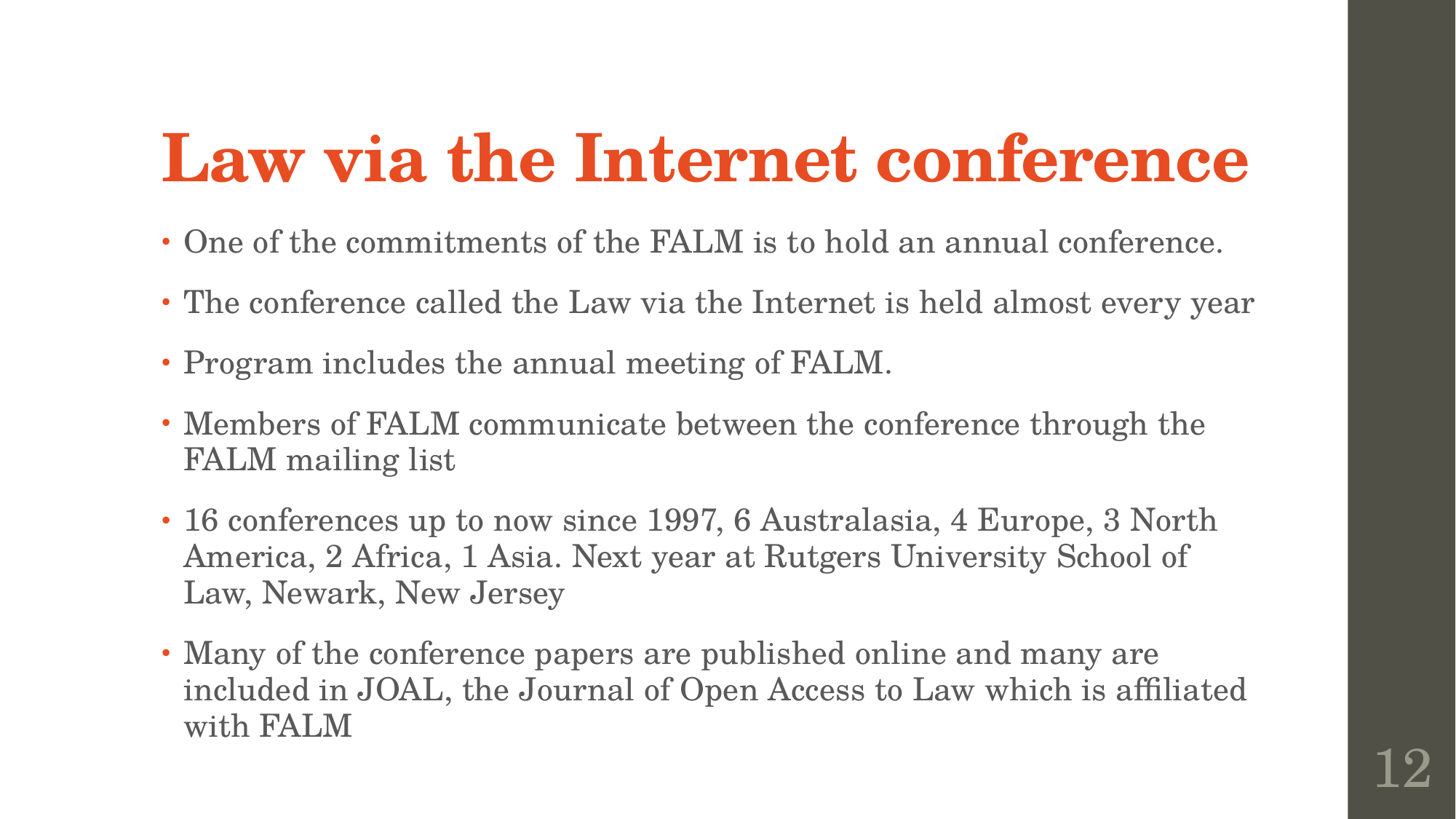

# Law via the Internet conference
One of the commitments of the FALM is to hold an annual conference.
The conference called the Law via the Internet is held almost every year
Program includes the annual meeting of FALM.
Members of FALM communicate between the conference through the FALM mailing list
16 conferences up to now since 1997, 6 Australasia, 4 Europe, 3 North America, 2 Africa, 1 Asia. Next year at Rutgers University School of Law, Newark, New Jersey
Many of the conference papers are published online and many are included in JOAL, the Journal of Open Access to Law which is affiliated with FALM
12